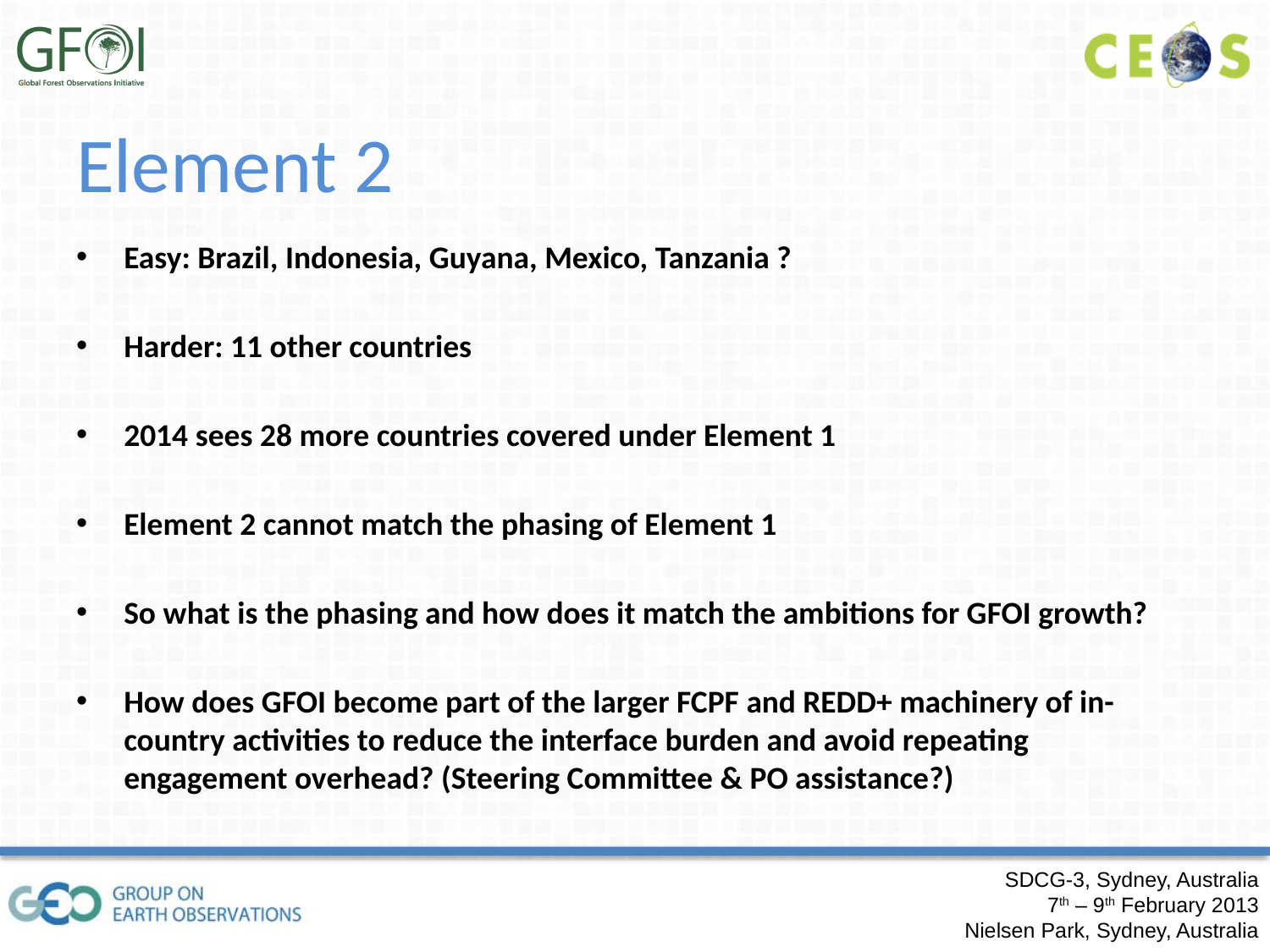

# Element 2
Easy: Brazil, Indonesia, Guyana, Mexico, Tanzania ?

Harder: 11 other countries

2014 sees 28 more countries covered under Element 1

Element 2 cannot match the phasing of Element 1

So what is the phasing and how does it match the ambitions for GFOI growth?

How does GFOI become part of the larger FCPF and REDD+ machinery of in-country activities to reduce the interface burden and avoid repeating engagement overhead? (Steering Committee & PO assistance?)